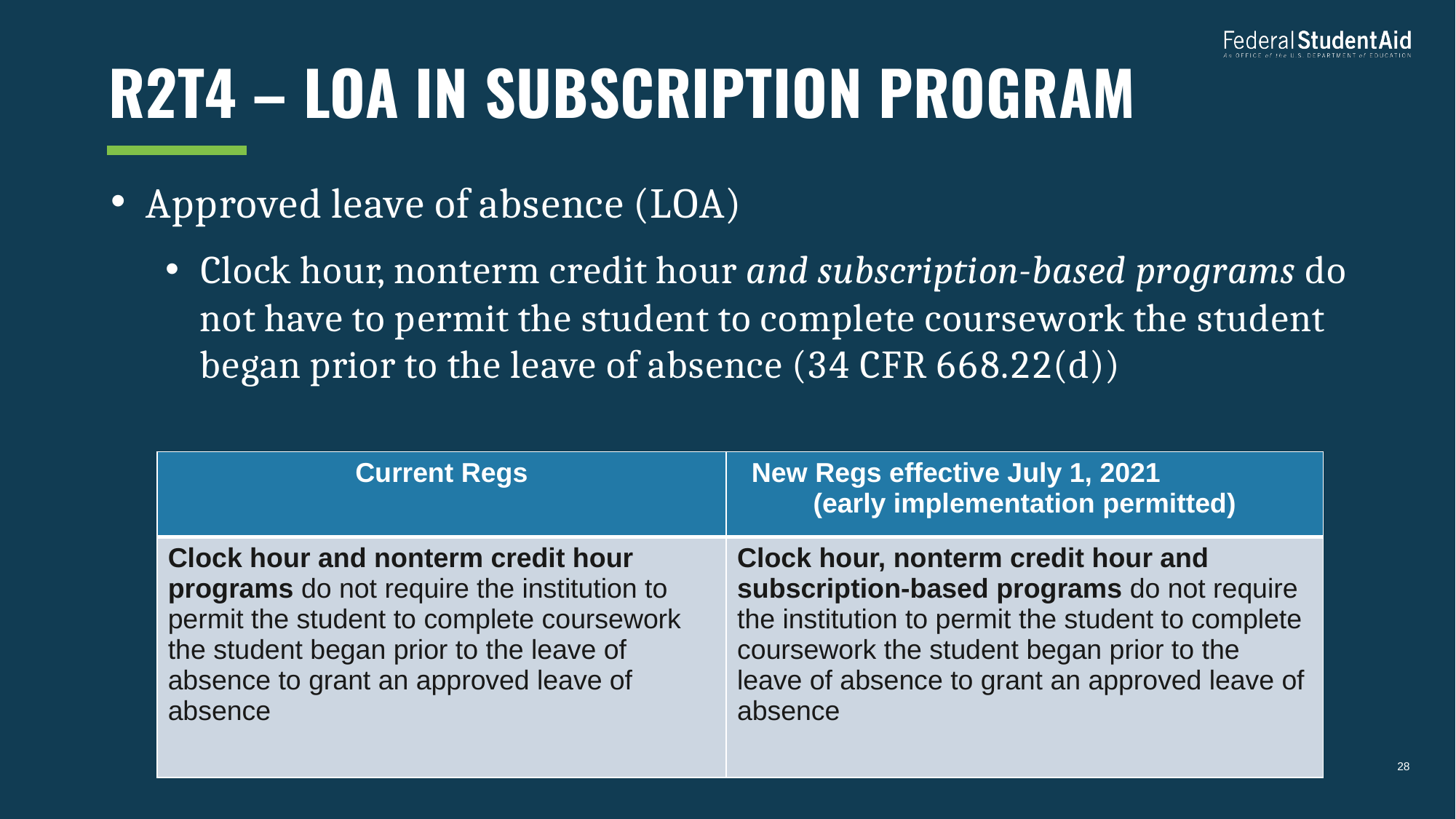

# R2T4 – LOA in subscription program
Approved leave of absence (LOA)

Clock hour, nonterm credit hour and subscription-based programs do not have to permit the student to complete coursework the student began prior to the leave of absence (34 CFR 668.22(d))
| Current Regs | New Regs effective July 1, 2021 (early implementation permitted) |
| --- | --- |
| Clock hour and nonterm credit hour programs do not require the institution to permit the student to complete coursework the student began prior to the leave of absence to grant an approved leave of absence | Clock hour, nonterm credit hour and subscription-based programs do not require the institution to permit the student to complete coursework the student began prior to the leave of absence to grant an approved leave of absence |
28